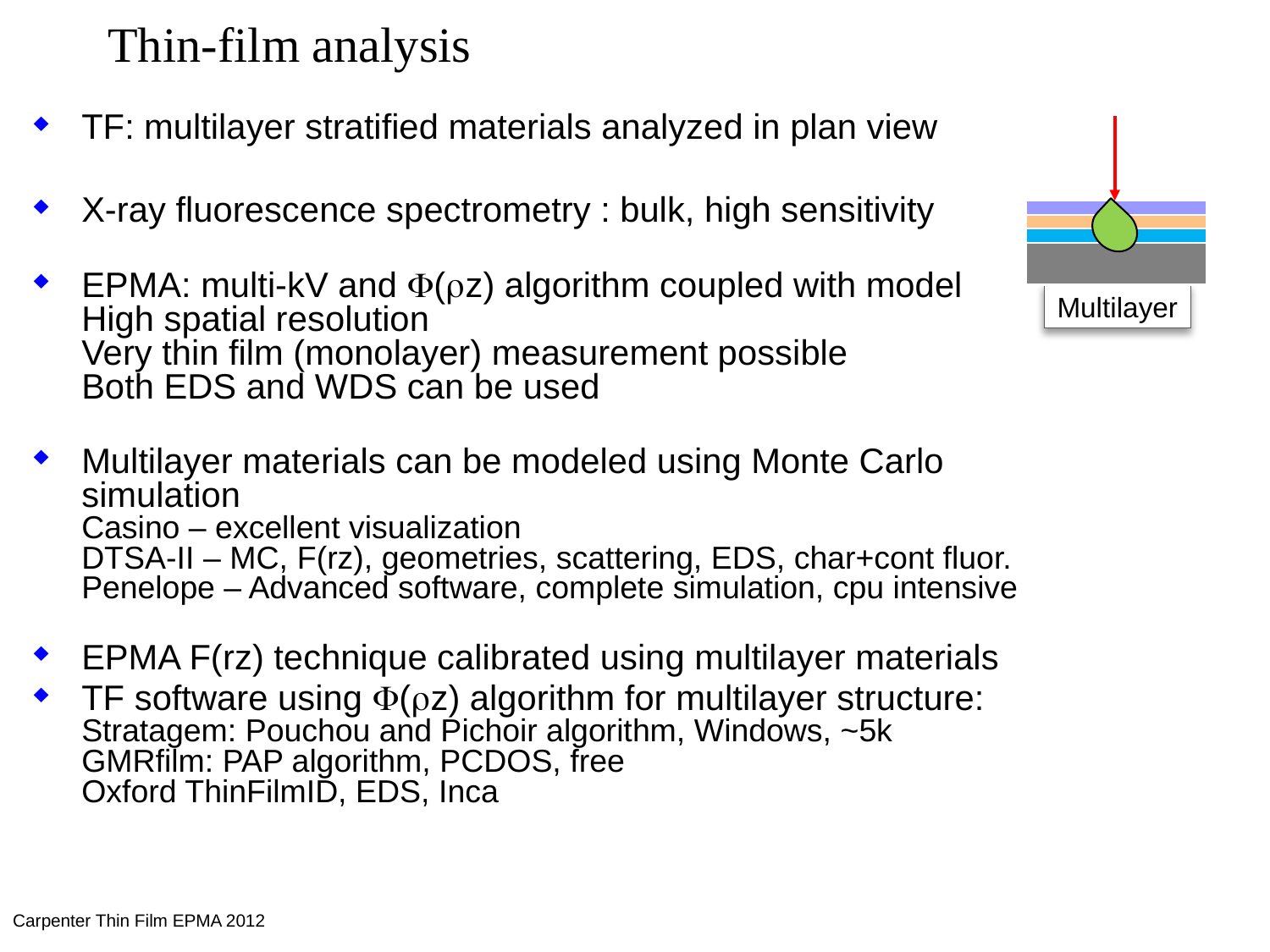

Thin-film analysis
TF: multilayer stratified materials analyzed in plan view
X-ray fluorescence spectrometry : bulk, high sensitivity
EPMA: multi-kV and Φ(ρz) algorithm coupled with model
High spatial resolution
Very thin film (monolayer) measurement possible
Both EDS and WDS can be used
Multilayer materials can be modeled using Monte Carlo simulation
Casino – excellent visualization
DTSA-II – MC, F(rz), geometries, scattering, EDS, char+cont fluor.
Penelope – Advanced software, complete simulation, cpu intensive
EPMA F(rz) technique calibrated using multilayer materials
TF software using Φ(ρz) algorithm for multilayer structure:
Stratagem: Pouchou and Pichoir algorithm, Windows, ~5k
GMRfilm: PAP algorithm, PCDOS, free
Oxford ThinFilmID, EDS, Inca

Multilayer
Carpenter Thin Film EPMA 2012